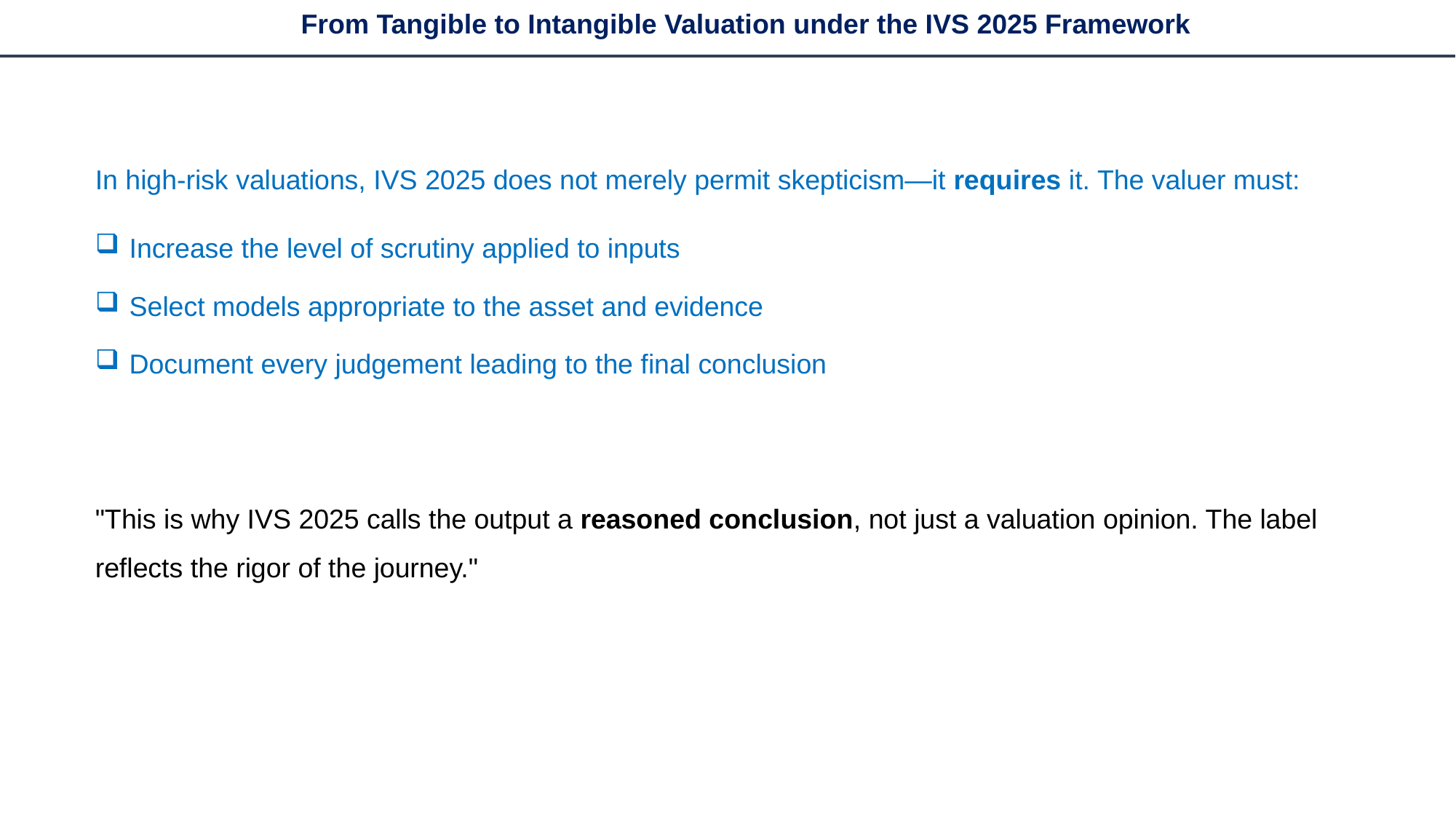

From Tangible to Intangible Valuation under the IVS 2025 Framework
In high-risk valuations, IVS 2025 does not merely permit skepticism—it requires it. The valuer must:
Increase the level of scrutiny applied to inputs
Select models appropriate to the asset and evidence
Document every judgement leading to the final conclusion

"This is why IVS 2025 calls the output a reasoned conclusion, not just a valuation opinion. The label reflects the rigor of the journey."